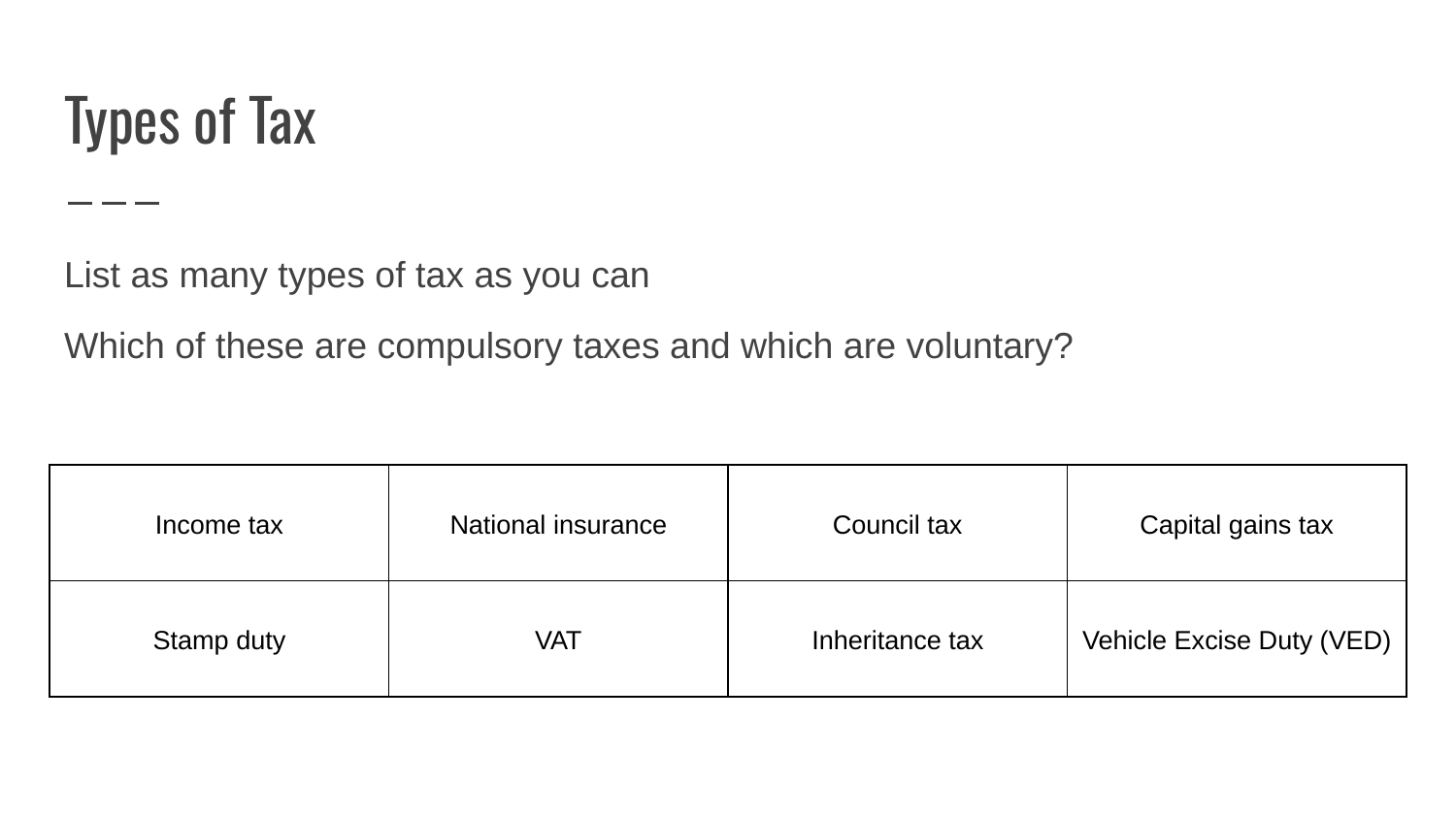

# Types of Tax
List as many types of tax as you can
Which of these are compulsory taxes and which are voluntary?
| Income tax | National insurance | Council tax | Capital gains tax |
| --- | --- | --- | --- |
| Stamp duty | VAT | Inheritance tax | Vehicle Excise Duty (VED) |